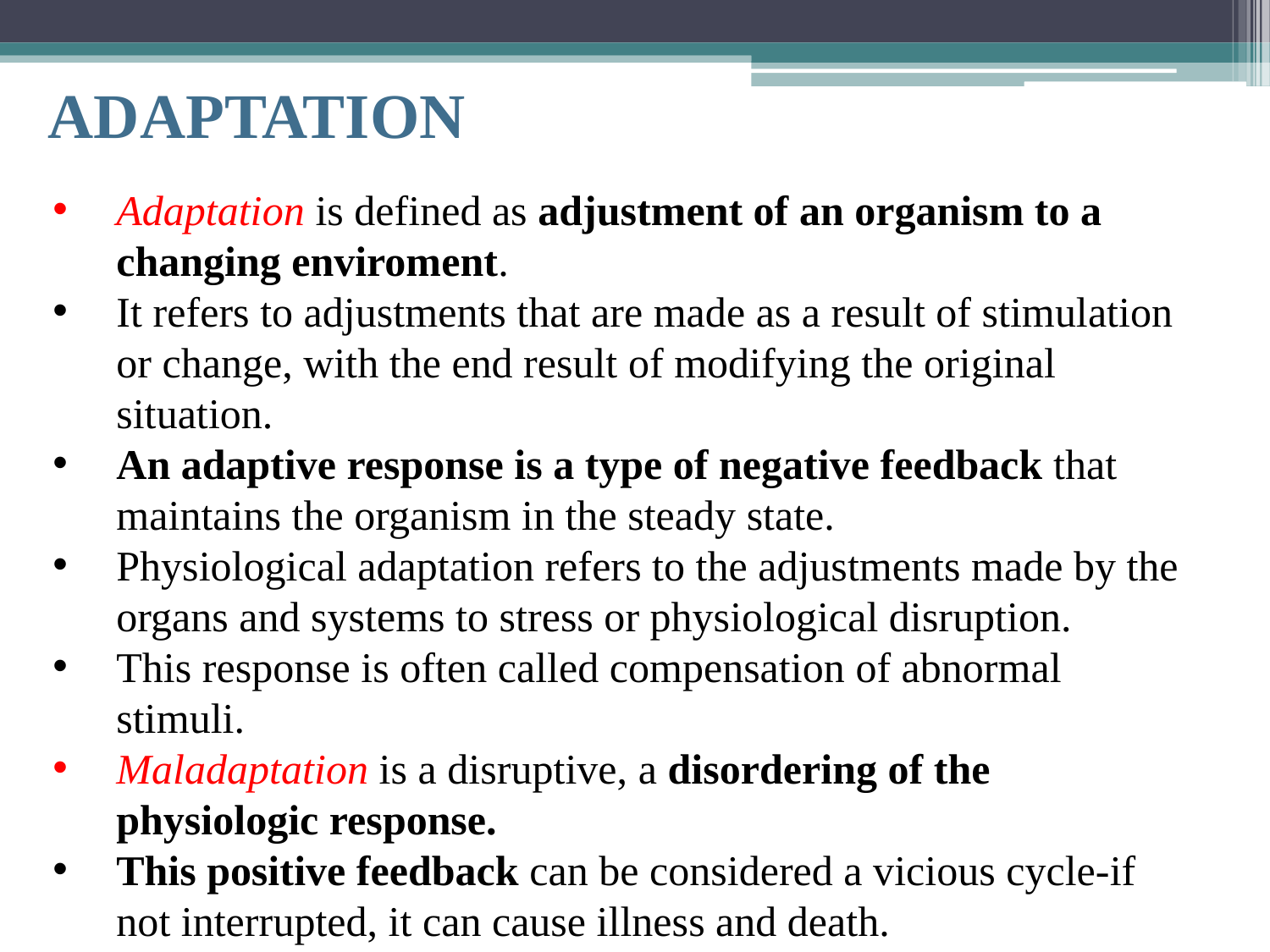

# ADAPTATION
Adaptation is defined as adjustment of an organism to a changing enviroment.
It refers to adjustments that are made as a result of stimulation or change, with the end result of modifying the original situation.
An adaptive response is a type of negative feedback that maintains the organism in the steady state.
Physiological adaptation refers to the adjustments made by the organs and systems to stress or physiological disruption.
This response is often called compensation of abnormal stimuli.
Maladaptation is a disruptive, a disordering of the physiologic response.
This positive feedback can be considered a vicious cycle-if not interrupted, it can cause illness and death.